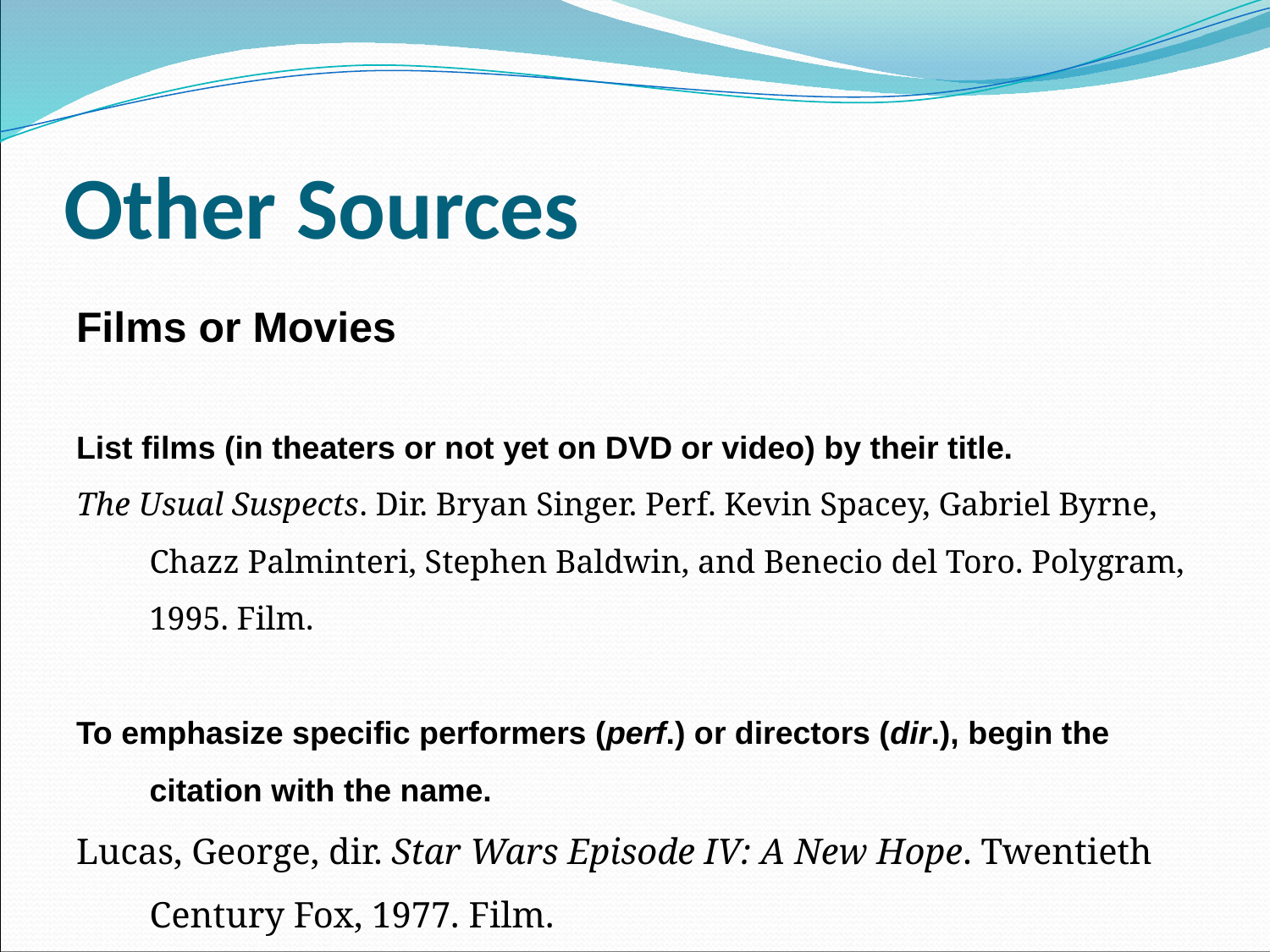

# Other Sources
Films or Movies

List films (in theaters or not yet on DVD or video) by their title.
The Usual Suspects. Dir. Bryan Singer. Perf. Kevin Spacey, Gabriel Byrne, Chazz Palminteri, Stephen Baldwin, and Benecio del Toro. Polygram, 1995. Film.

To emphasize specific performers (perf.) or directors (dir.), begin the citation with the name.
Lucas, George, dir. Star Wars Episode IV: A New Hope. Twentieth Century Fox, 1977. Film.